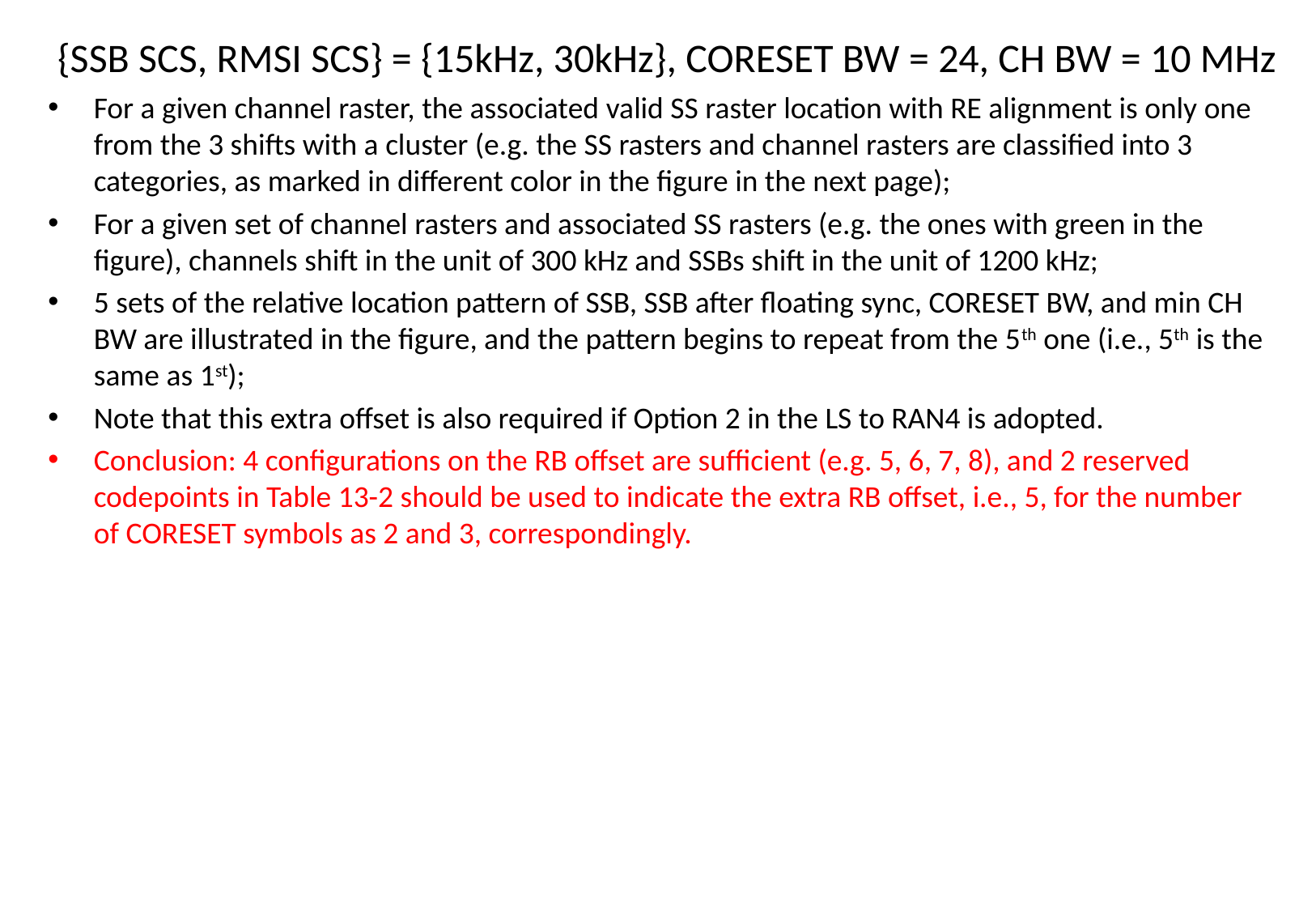

# {SSB SCS, RMSI SCS} = {15kHz, 30kHz}, CORESET BW = 24, CH BW = 10 MHz
For a given channel raster, the associated valid SS raster location with RE alignment is only one from the 3 shifts with a cluster (e.g. the SS rasters and channel rasters are classified into 3 categories, as marked in different color in the figure in the next page);
For a given set of channel rasters and associated SS rasters (e.g. the ones with green in the figure), channels shift in the unit of 300 kHz and SSBs shift in the unit of 1200 kHz;
5 sets of the relative location pattern of SSB, SSB after floating sync, CORESET BW, and min CH BW are illustrated in the figure, and the pattern begins to repeat from the 5th one (i.e., 5th is the same as 1st);
Note that this extra offset is also required if Option 2 in the LS to RAN4 is adopted.
Conclusion: 4 configurations on the RB offset are sufficient (e.g. 5, 6, 7, 8), and 2 reserved codepoints in Table 13-2 should be used to indicate the extra RB offset, i.e., 5, for the number of CORESET symbols as 2 and 3, correspondingly.